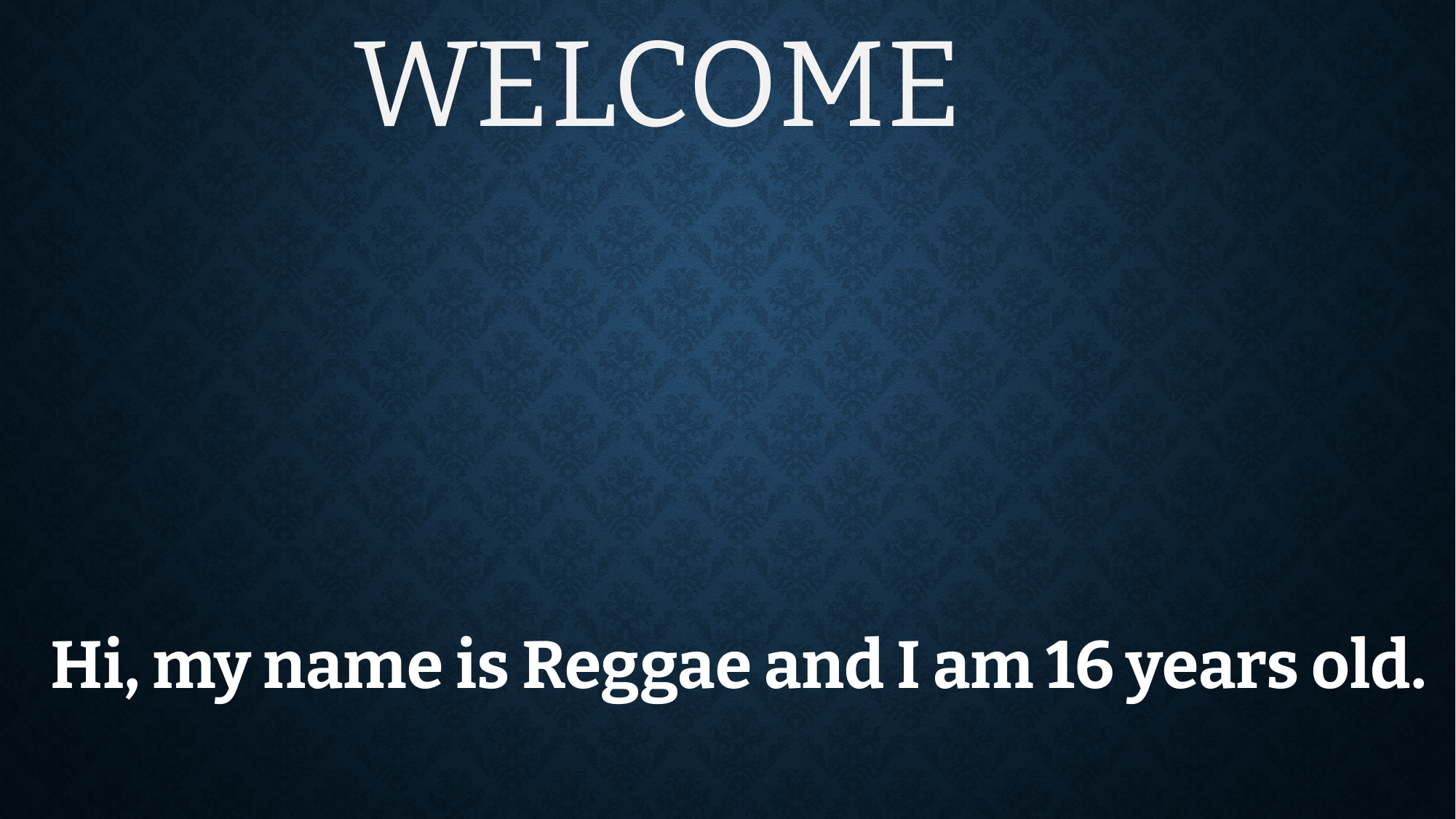

WELCOME
Hi, my name is Reggae and I am 16 years old.